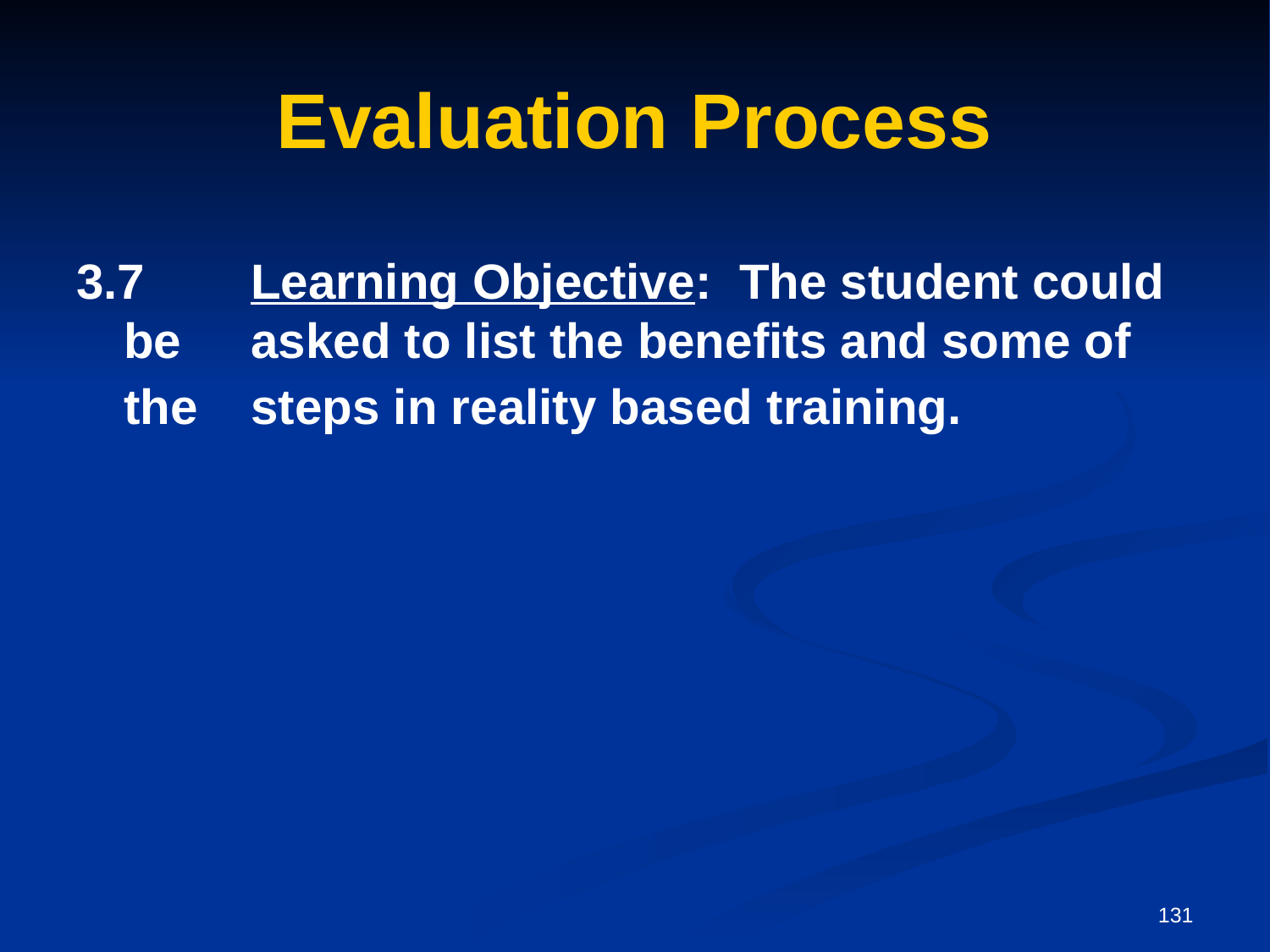

# Evaluation Process
3.7	Learning Objective:  The student could be 	asked to list the benefits and some of the 	steps in reality based training.
131